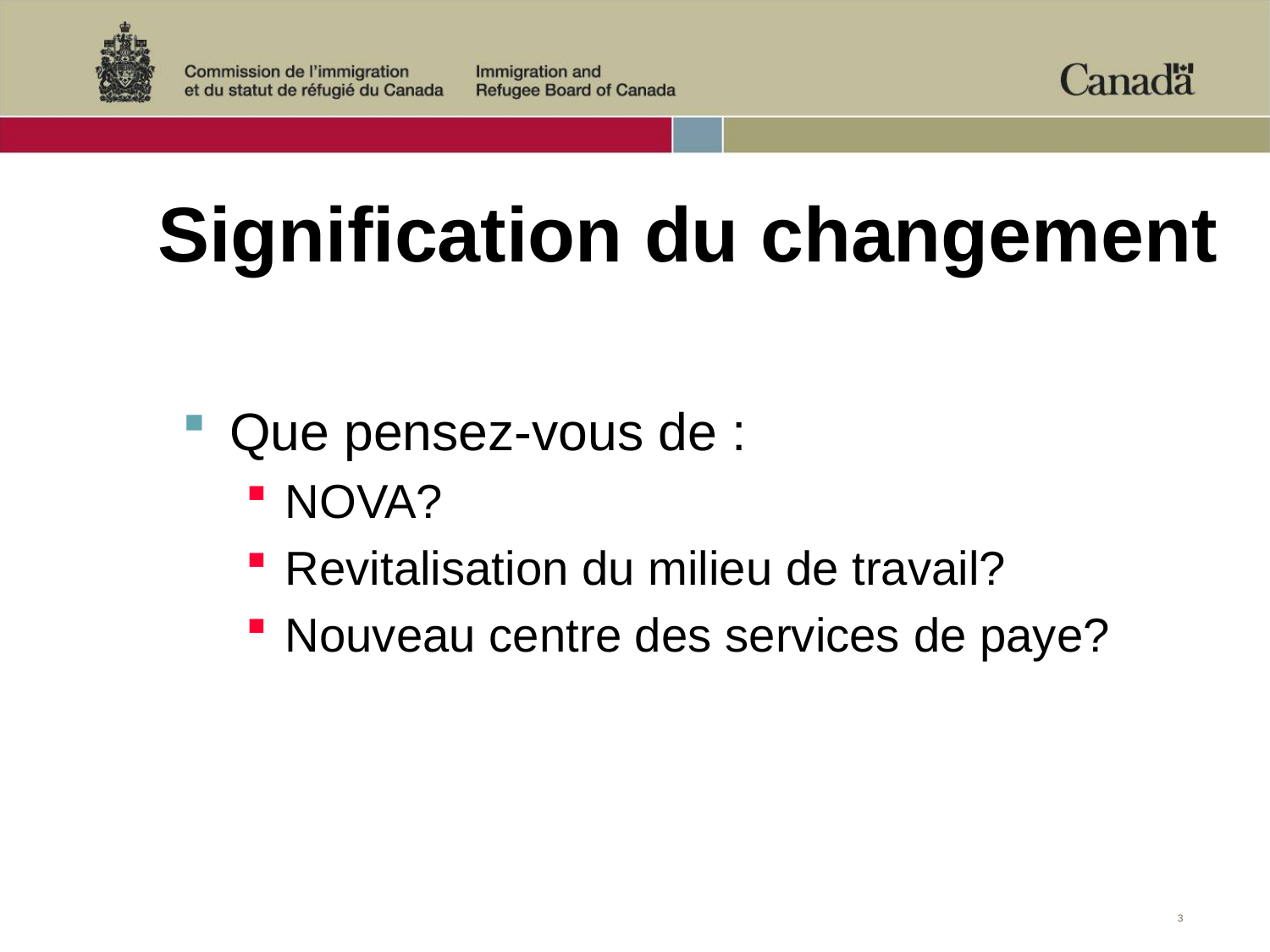

# Signification du changement
Que pensez-vous de :
NOVA?
Revitalisation du milieu de travail?
Nouveau centre des services de paye?

3